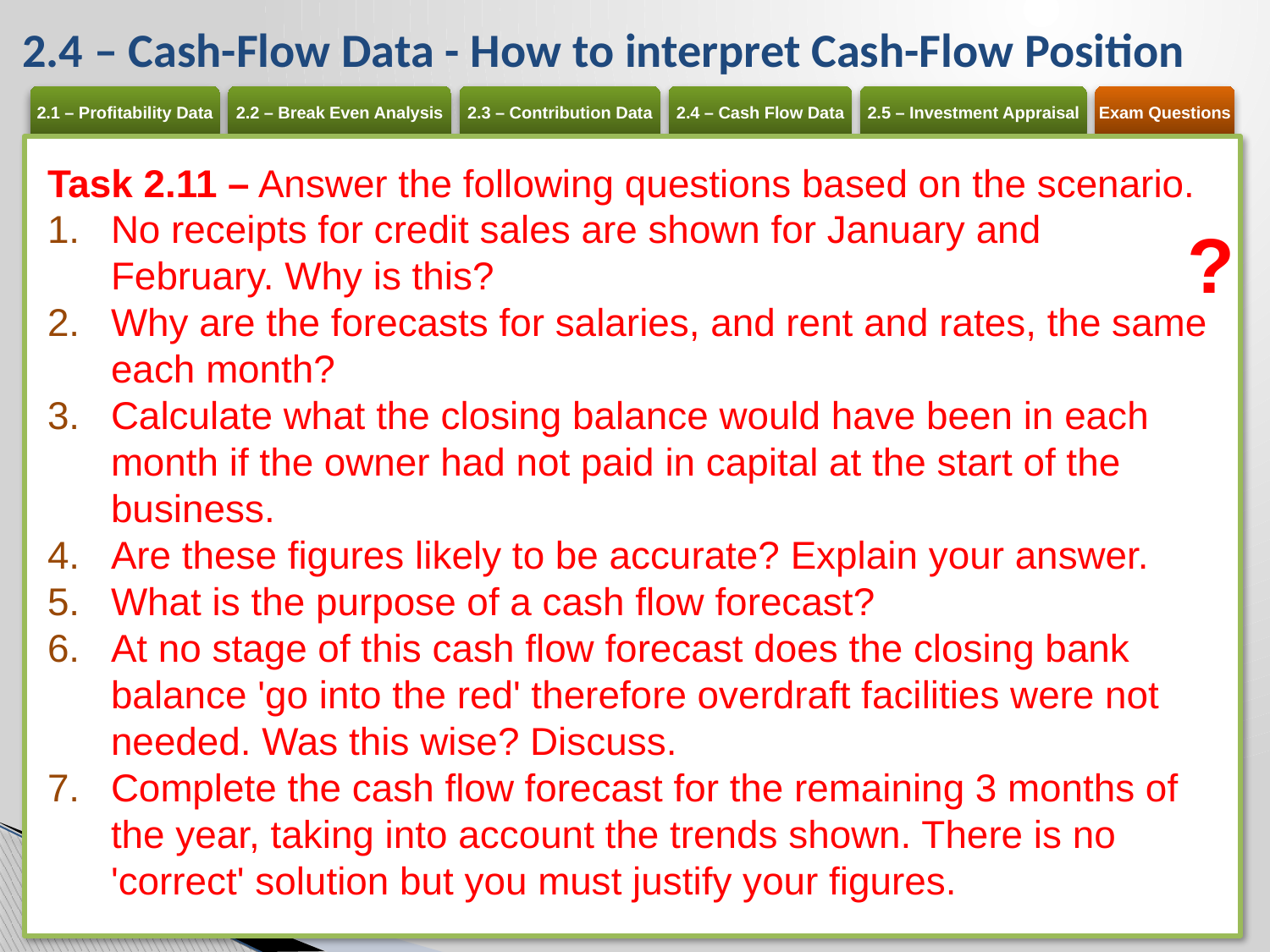

# 2.4 – Cash-Flow Data - How to interpret Cash-Flow Position
Task 2.11 – Answer the following questions based on the scenario.
No receipts for credit sales are shown for January and February. Why is this?
Why are the forecasts for salaries, and rent and rates, the same each month?
Calculate what the closing balance would have been in each month if the owner had not paid in capital at the start of the business.
Are these figures likely to be accurate? Explain your answer.
What is the purpose of a cash flow forecast?
At no stage of this cash flow forecast does the closing bank balance 'go into the red' therefore overdraft facilities were not needed. Was this wise? Discuss.
Complete the cash flow forecast for the remaining 3 months of the year, taking into account the trends shown. There is no 'correct' solution but you must justify your figures.
?